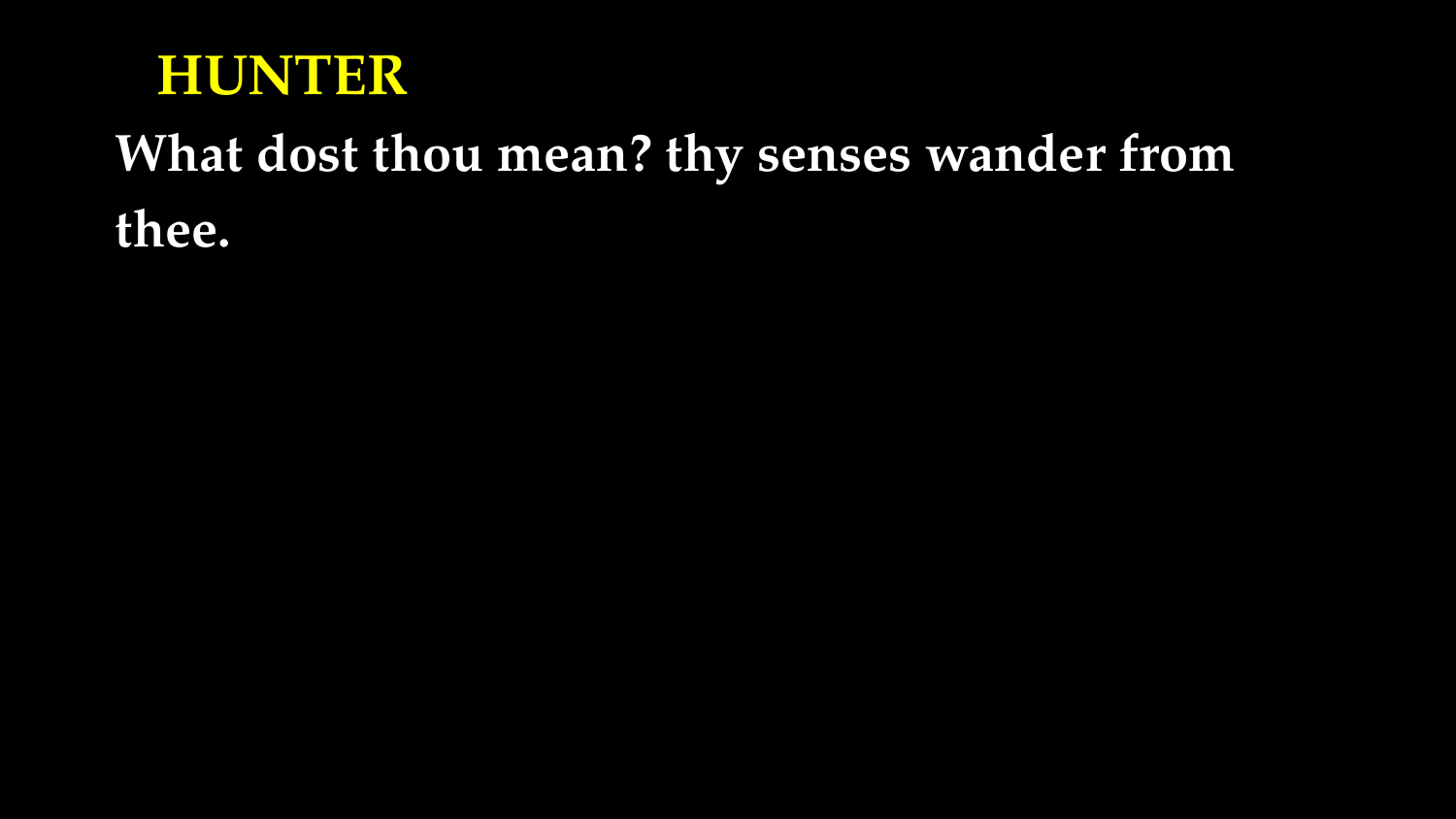

# HUNTER What dost thou mean? thy senses wander from thee.